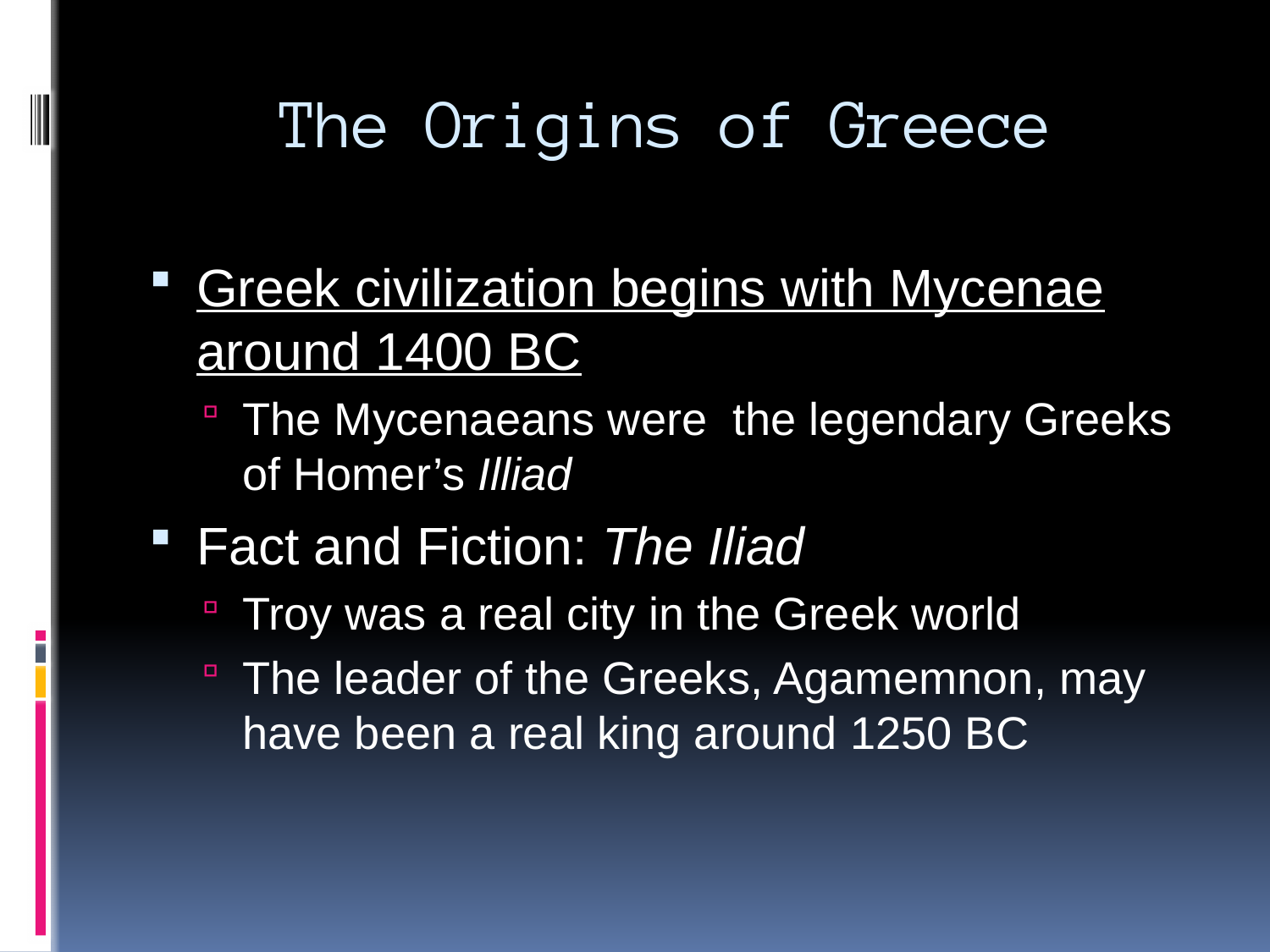

# The Origins of Greece
Greek civilization begins with Mycenae around 1400 BC
The Mycenaeans were  the legendary Greeks of Homer’s Illiad
Fact and Fiction: The Iliad
Troy was a real city in the Greek world
The leader of the Greeks, Agamemnon, may have been a real king around 1250 BC